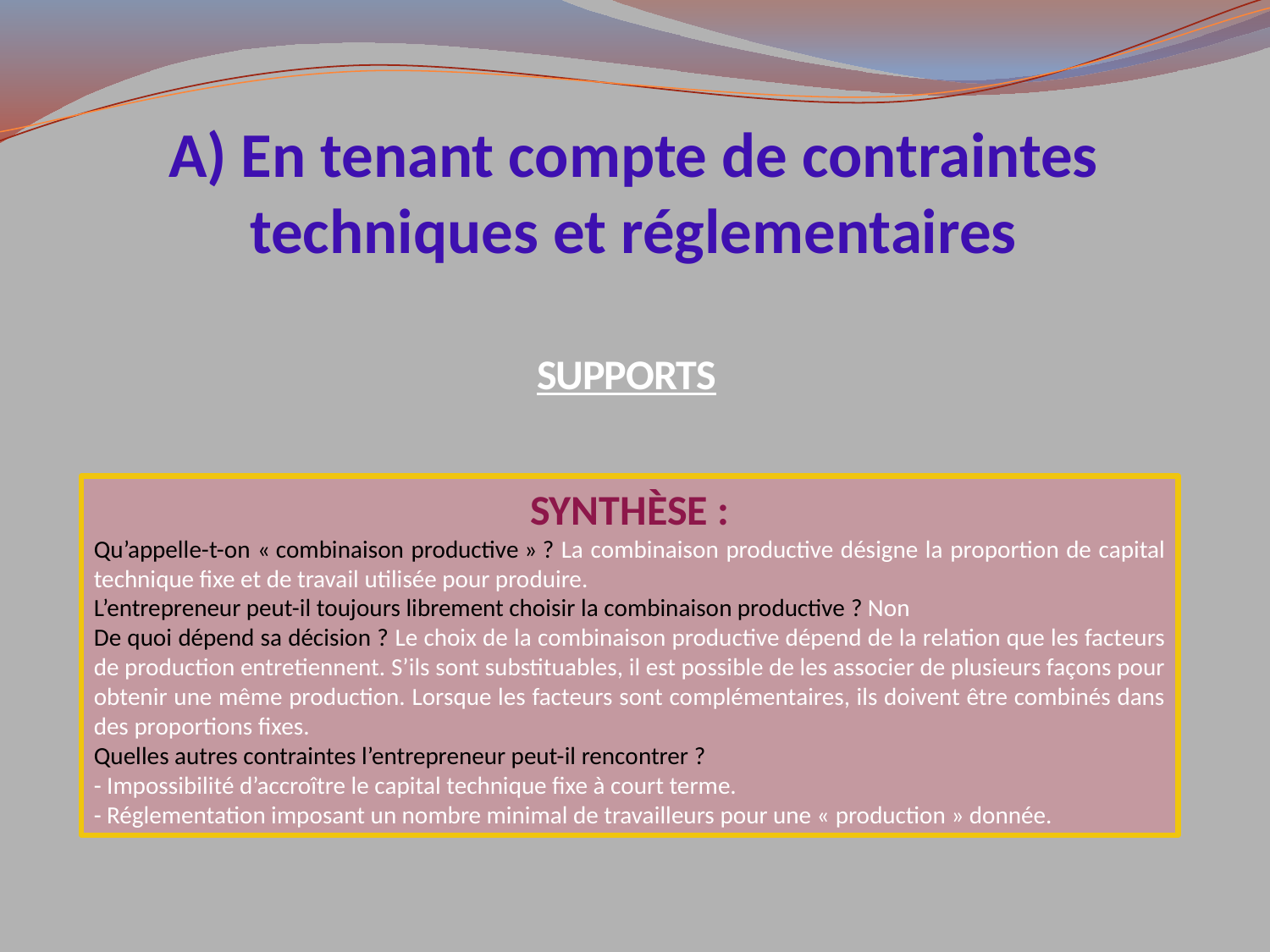

# A) En tenant compte de contraintes techniques et réglementaires
SUPPORTS

SYNTHÈSE :
Qu’appelle-t-on « combinaison productive » ? La combinaison productive désigne la proportion de capital technique fixe et de travail utilisée pour produire.
L’entrepreneur peut-il toujours librement choisir la combinaison productive ? Non
De quoi dépend sa décision ? Le choix de la combinaison productive dépend de la relation que les facteurs de production entretiennent. S’ils sont substituables, il est possible de les associer de plusieurs façons pour obtenir une même production. Lorsque les facteurs sont complémentaires, ils doivent être combinés dans des proportions fixes.
Quelles autres contraintes l’entrepreneur peut-il rencontrer ?
- Impossibilité d’accroître le capital technique fixe à court terme.
- Réglementation imposant un nombre minimal de travailleurs pour une « production » donnée.